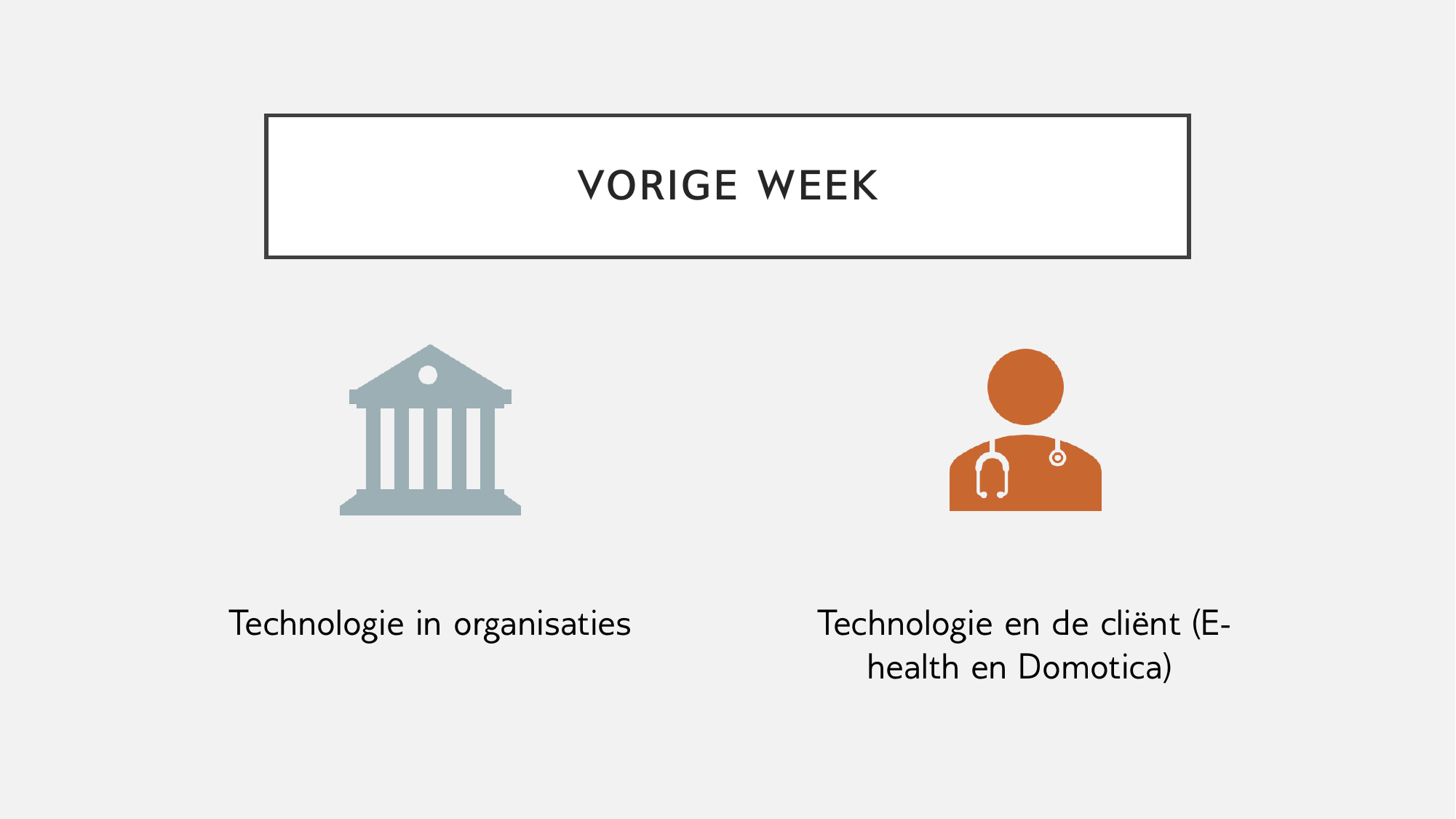

# Vorige week
Technologie in organisaties
Technologie en de cliënt (E-health en Domotica)